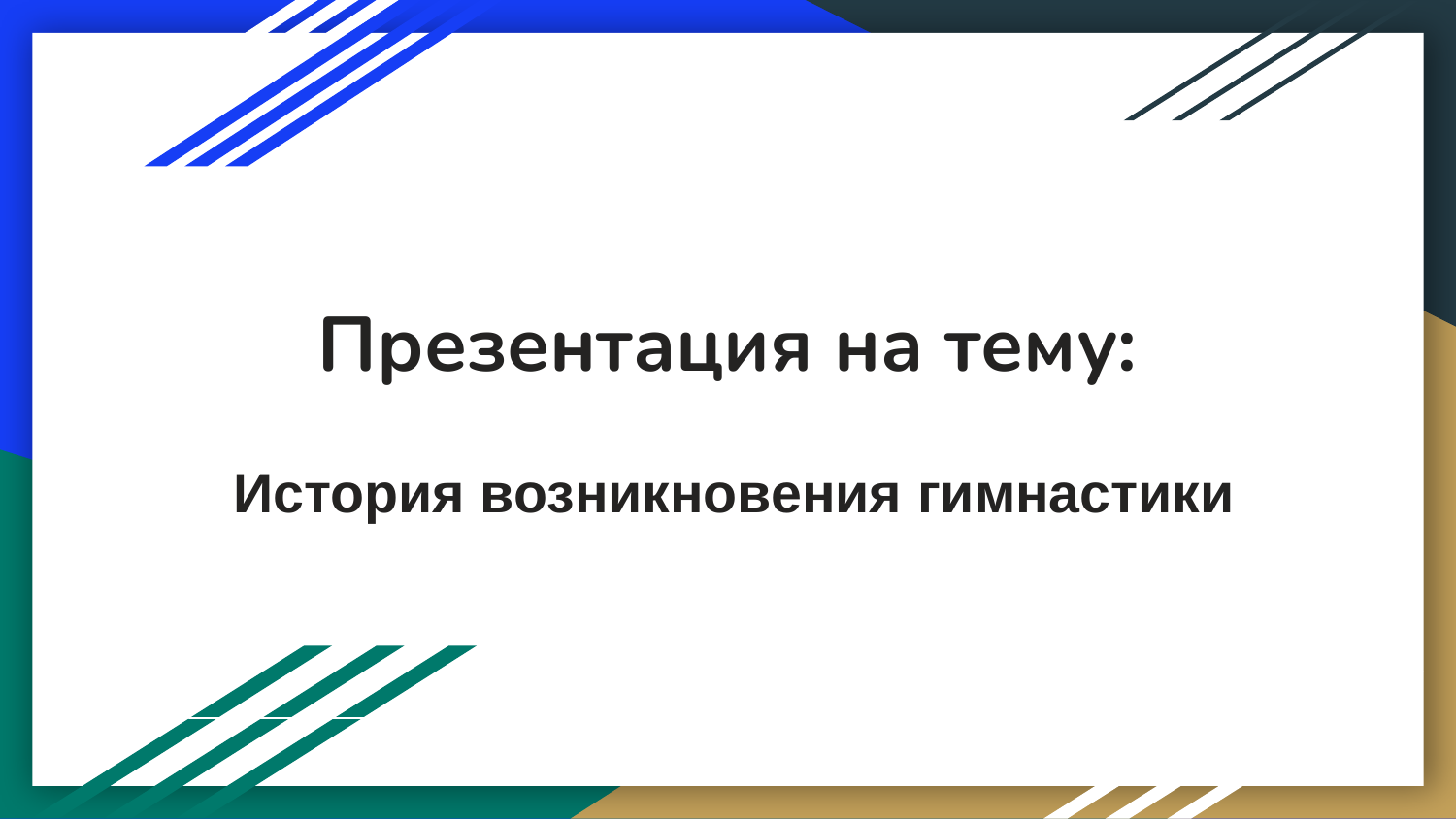

# Презентация на тему:
 История возникновения гимнастики